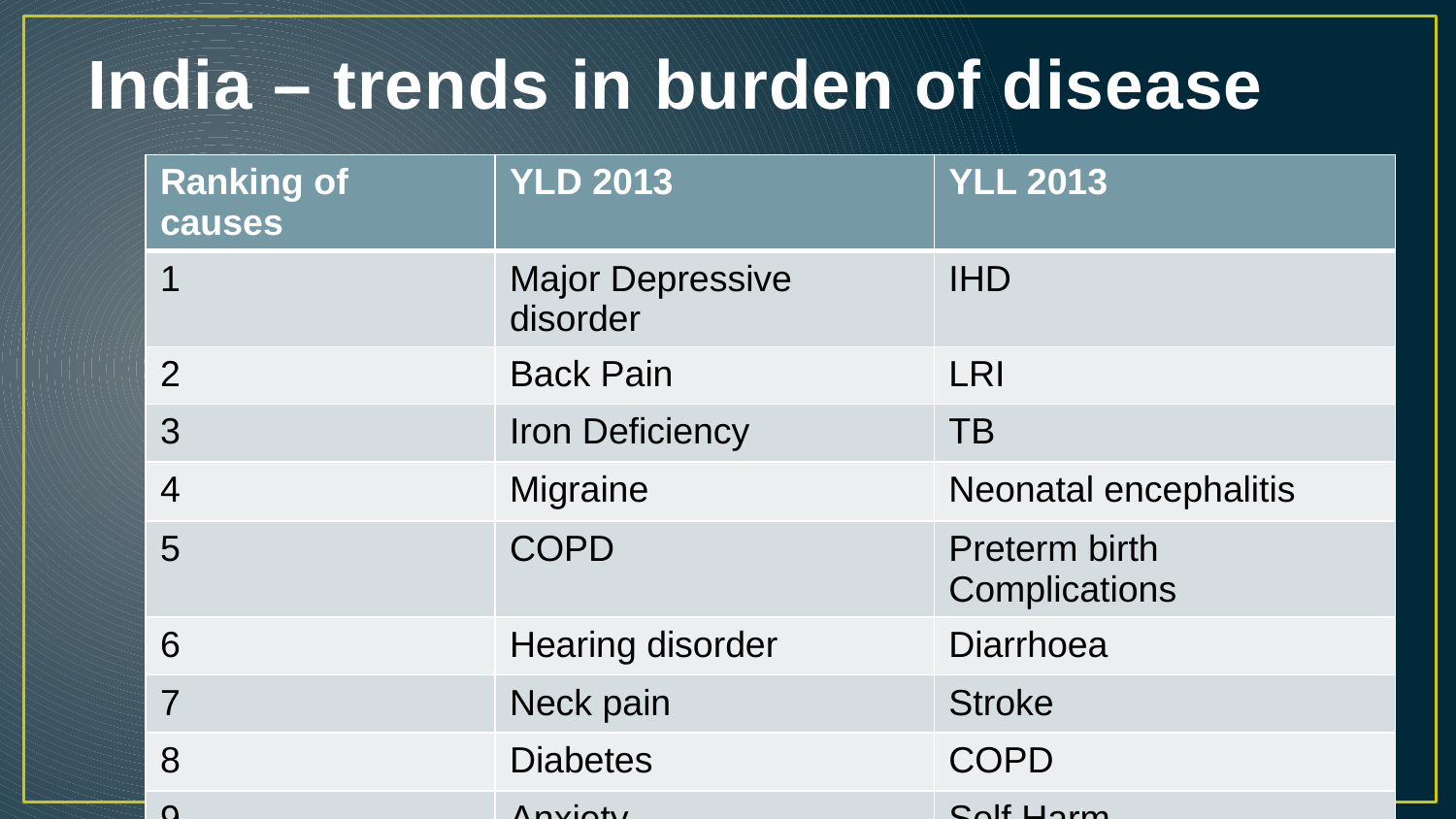

# India – trends in burden of disease
| Ranking of causes | YLD 2013 | YLL 2013 |
| --- | --- | --- |
| 1 | Major Depressive disorder | IHD |
| 2 | Back Pain | LRI |
| 3 | Iron Deficiency | TB |
| 4 | Migraine | Neonatal encephalitis |
| 5 | COPD | Preterm birth Complications |
| 6 | Hearing disorder | Diarrhoea |
| 7 | Neck pain | Stroke |
| 8 | Diabetes | COPD |
| 9 | Anxiety | Self Harm |
| 10 | Refraction error | Road Injuries |